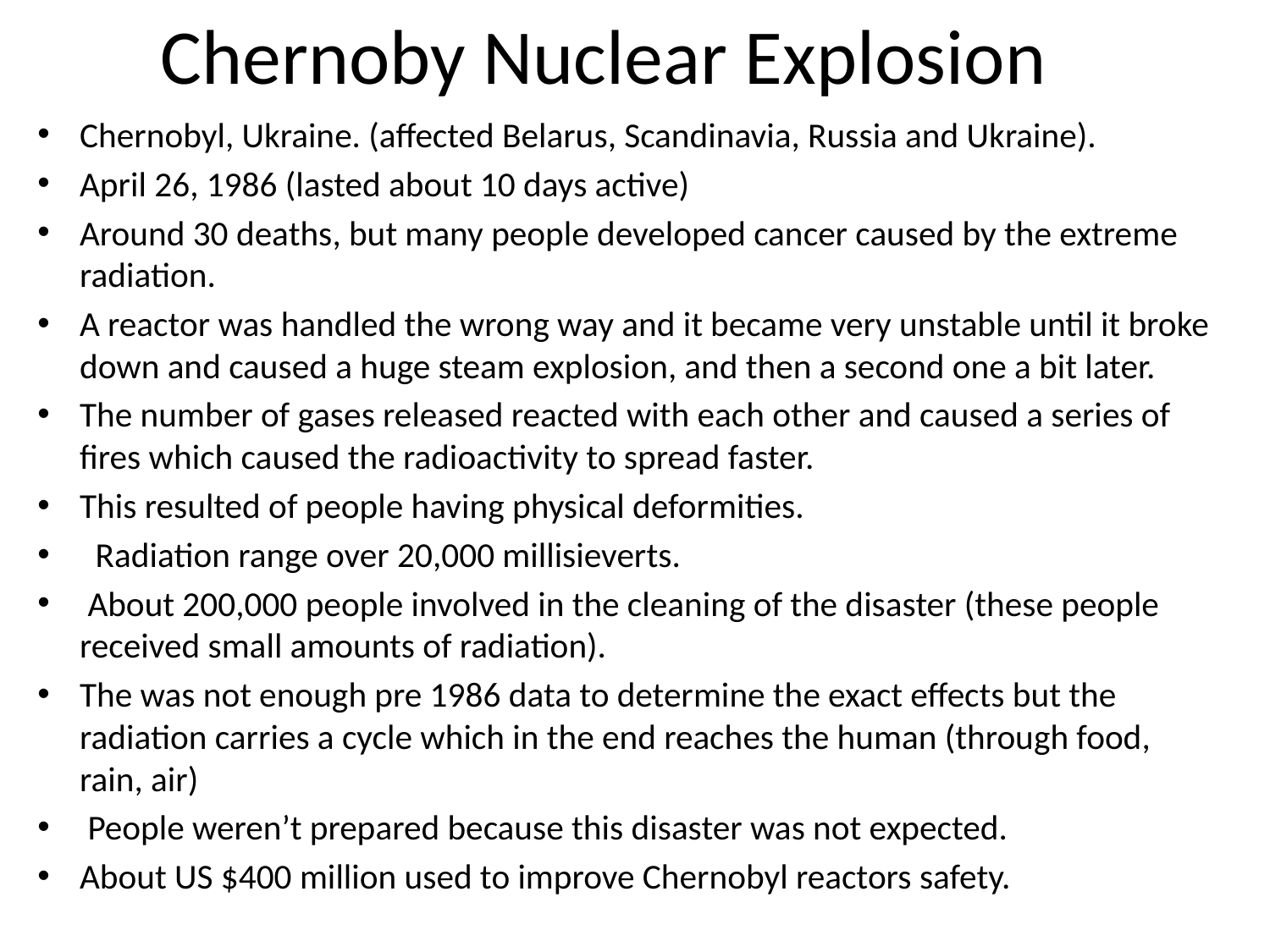

# Chernoby Nuclear Explosion
Chernobyl, Ukraine. (affected Belarus, Scandinavia, Russia and Ukraine).
April 26, 1986 (lasted about 10 days active)
Around 30 deaths, but many people developed cancer caused by the extreme radiation.
A reactor was handled the wrong way and it became very unstable until it broke down and caused a huge steam explosion, and then a second one a bit later.
The number of gases released reacted with each other and caused a series of fires which caused the radioactivity to spread faster.
This resulted of people having physical deformities.
  Radiation range over 20,000 millisieverts.
 About 200,000 people involved in the cleaning of the disaster (these people received small amounts of radiation).
The was not enough pre 1986 data to determine the exact effects but the radiation carries a cycle which in the end reaches the human (through food, rain, air)
 People weren’t prepared because this disaster was not expected.
About US $400 million used to improve Chernobyl reactors safety.